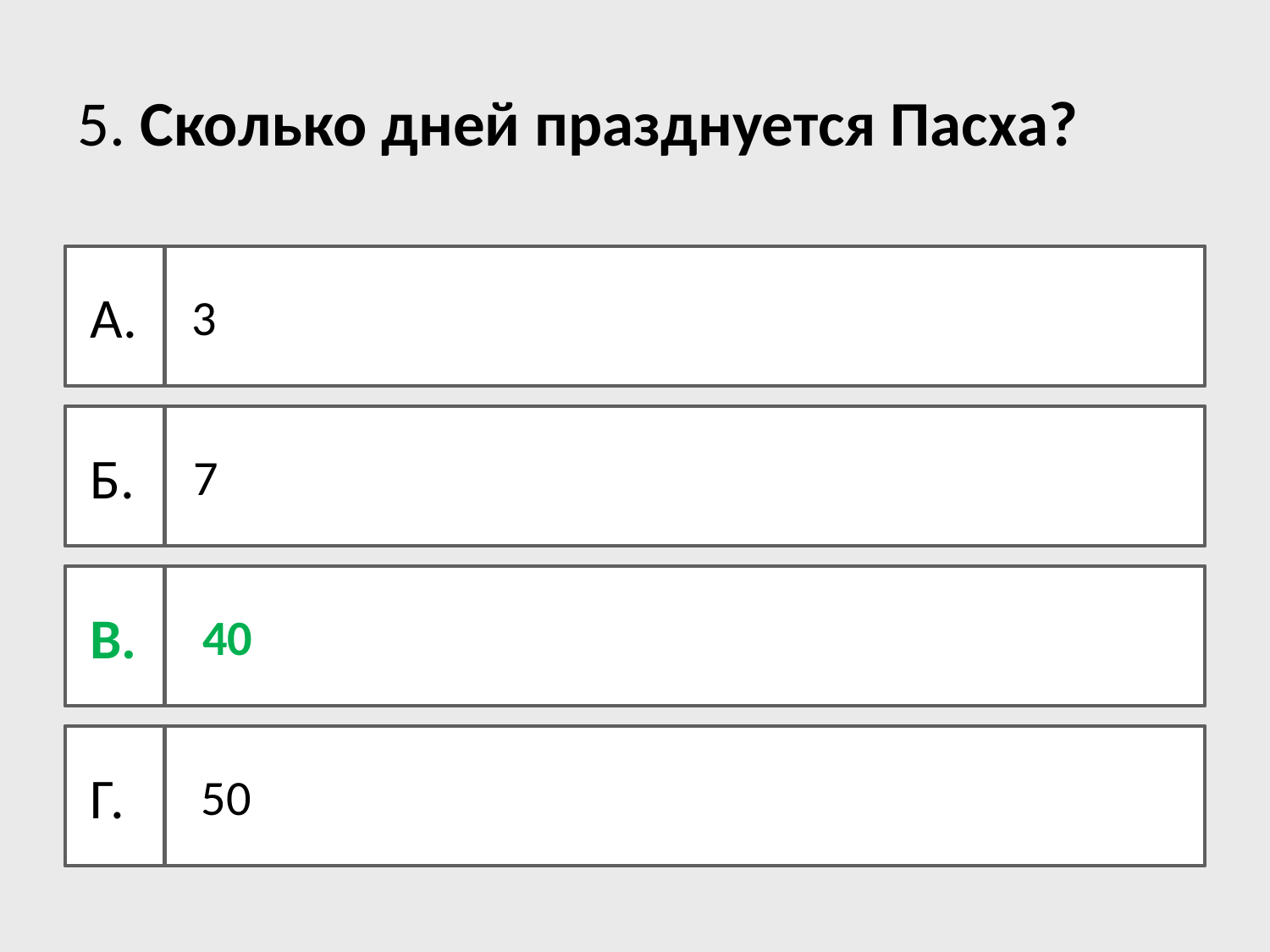

5. Сколько дней празднуется Пасха?

 А.
  3
 Б.
  7
 В.
   40
 Г.
   50